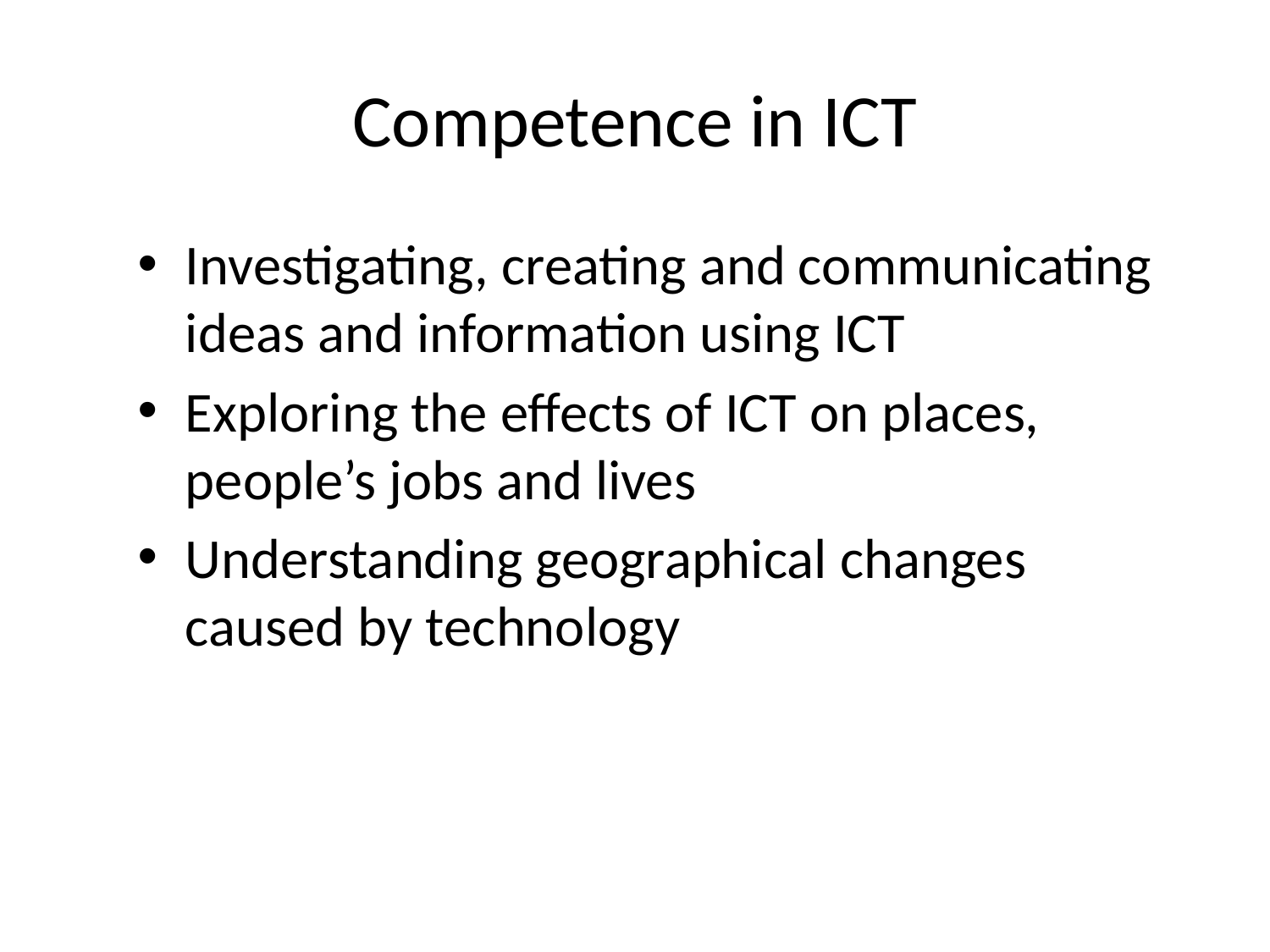

# Competence in ICT
Investigating, creating and communicating ideas and information using ICT
Exploring the effects of ICT on places, people’s jobs and lives
Understanding geographical changes caused by technology